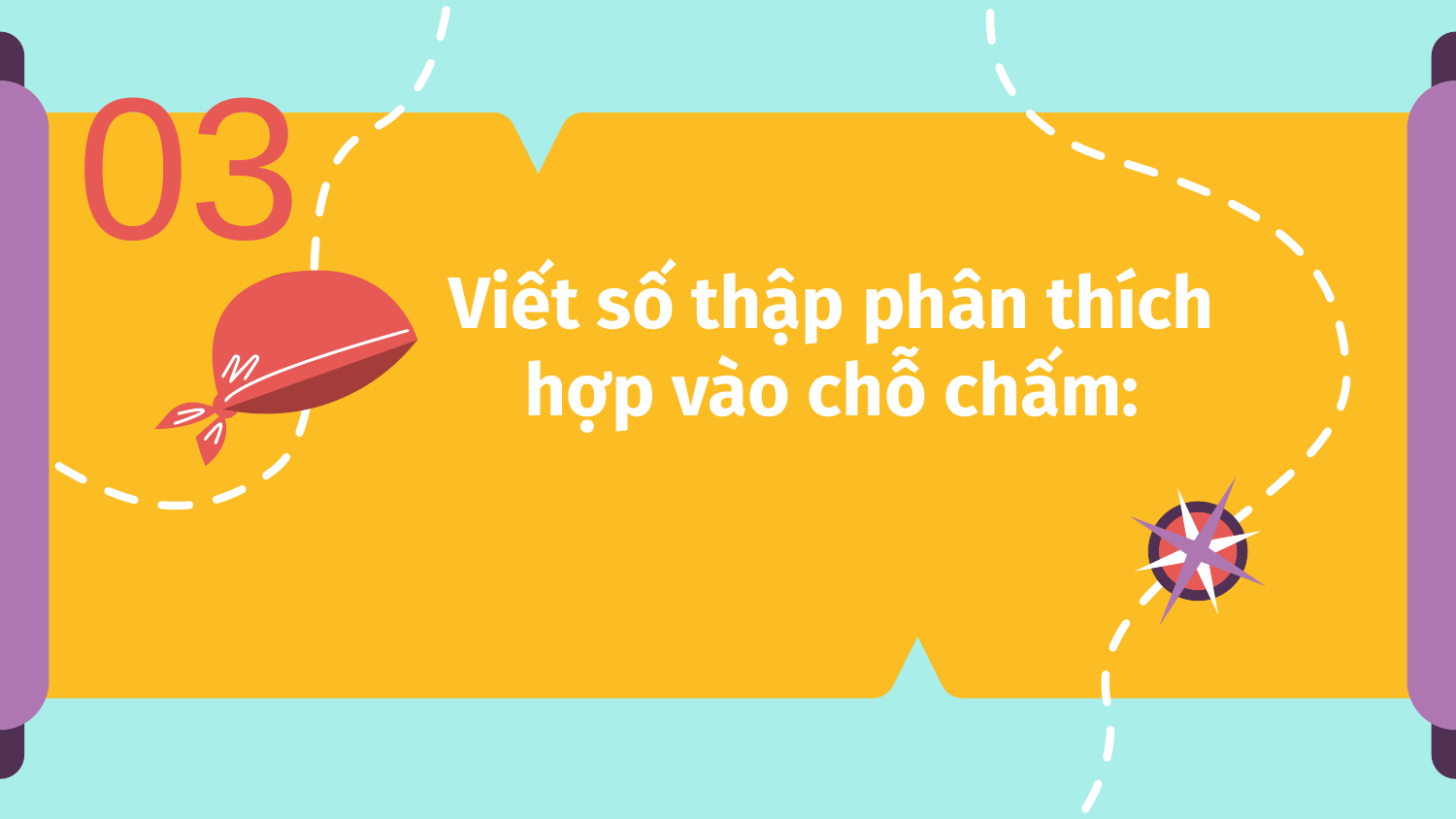

# 03
Viết số thập phân thích hợp vào chỗ chấm: